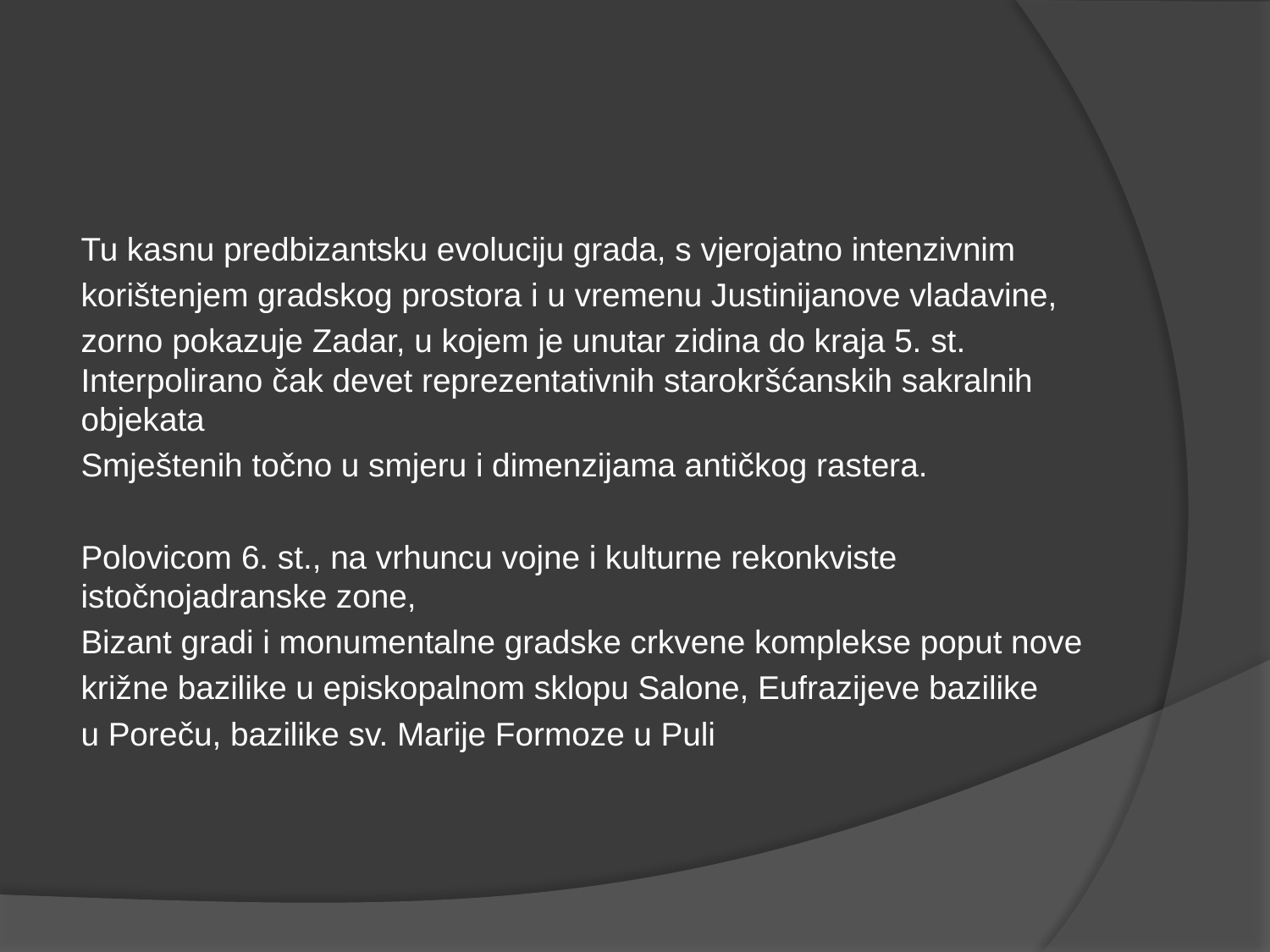

#
Tu kasnu predbizantsku evoluciju grada, s vjerojatno intenzivnim
korištenjem gradskog prostora i u vremenu Justinijanove vladavine,
zorno pokazuje Zadar, u kojem je unutar zidina do kraja 5. st. Interpolirano čak devet reprezentativnih starokršćanskih sakralnih objekata
Smještenih točno u smjeru i dimenzijama antičkog rastera.

Polovicom 6. st., na vrhuncu vojne i kulturne rekonkviste istočnojadranske zone,
Bizant gradi i monumentalne gradske crkvene komplekse poput nove
križne bazilike u episkopalnom sklopu Salone, Eufrazijeve bazilike
u Poreču, bazilike sv. Marije Formoze u Puli